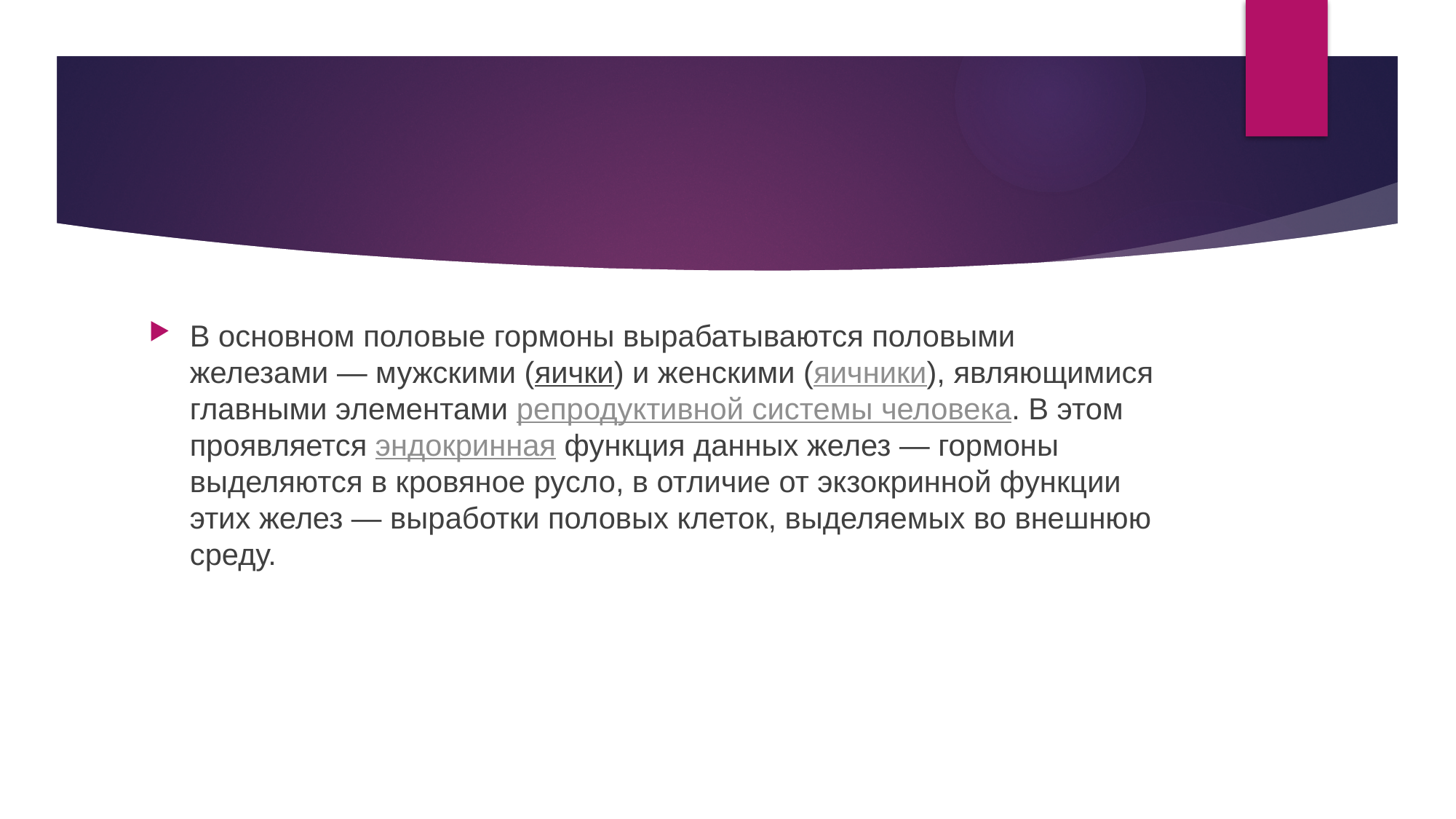

#
В основном половые гормоны вырабатываются половыми железами — мужскими (яички) и женскими (яичники), являющимися главными элементами репродуктивной системы человека. В этом проявляется эндокринная функция данных желез — гормоны выделяются в кровяное русло, в отличие от экзокринной функции этих желез — выработки половых клеток, выделяемых во внешнюю среду.